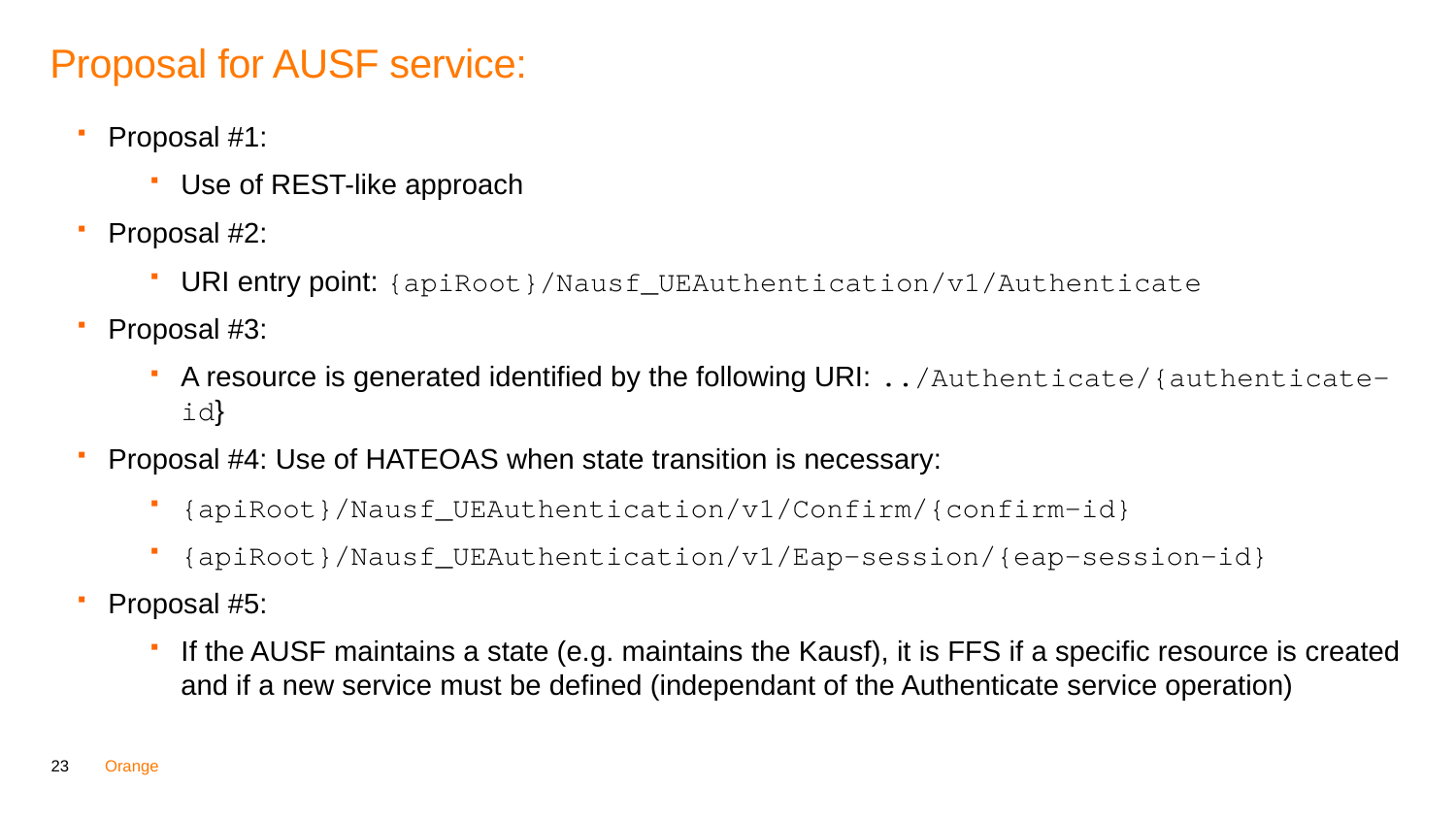

# Proposal for AUSF service:
Proposal #1:
Use of REST-like approach
Proposal #2:
URI entry point: {apiRoot}/Nausf_UEAuthentication/v1/Authenticate
Proposal #3:
A resource is generated identified by the following URI: ../Authenticate/{authenticate-id}
Proposal #4: Use of HATEOAS when state transition is necessary:
{apiRoot}/Nausf_UEAuthentication/v1/Confirm/{confirm-id}
{apiRoot}/Nausf_UEAuthentication/v1/Eap-session/{eap-session-id}
Proposal #5:
If the AUSF maintains a state (e.g. maintains the Kausf), it is FFS if a specific resource is created and if a new service must be defined (independant of the Authenticate service operation)